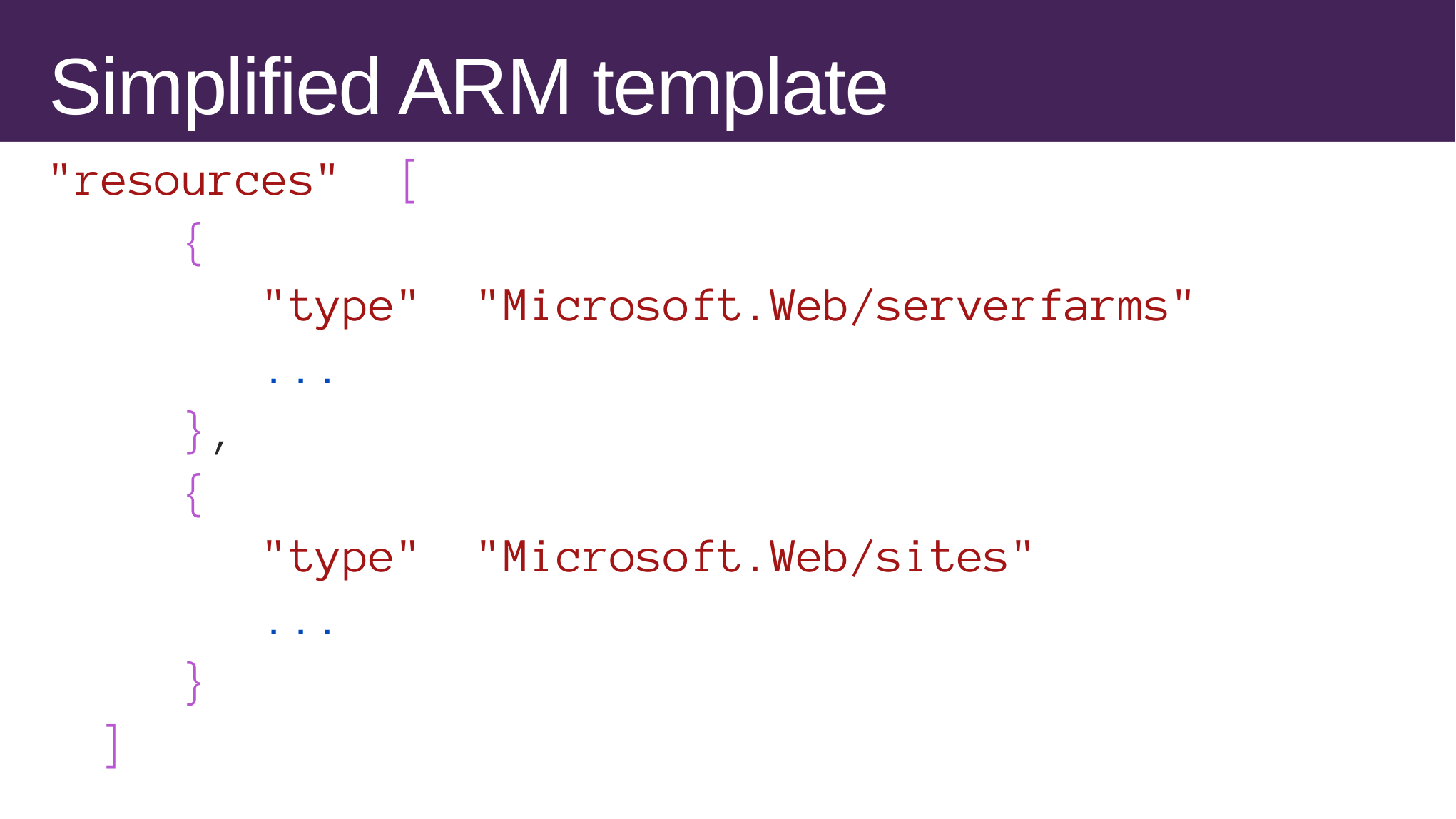

# Simplified ARM template
"resources": [
     {
        "type": "Microsoft.Web/serverfarms"
        ...
     },
     {
        "type": "Microsoft.Web/sites"
        ...
     }
  ]